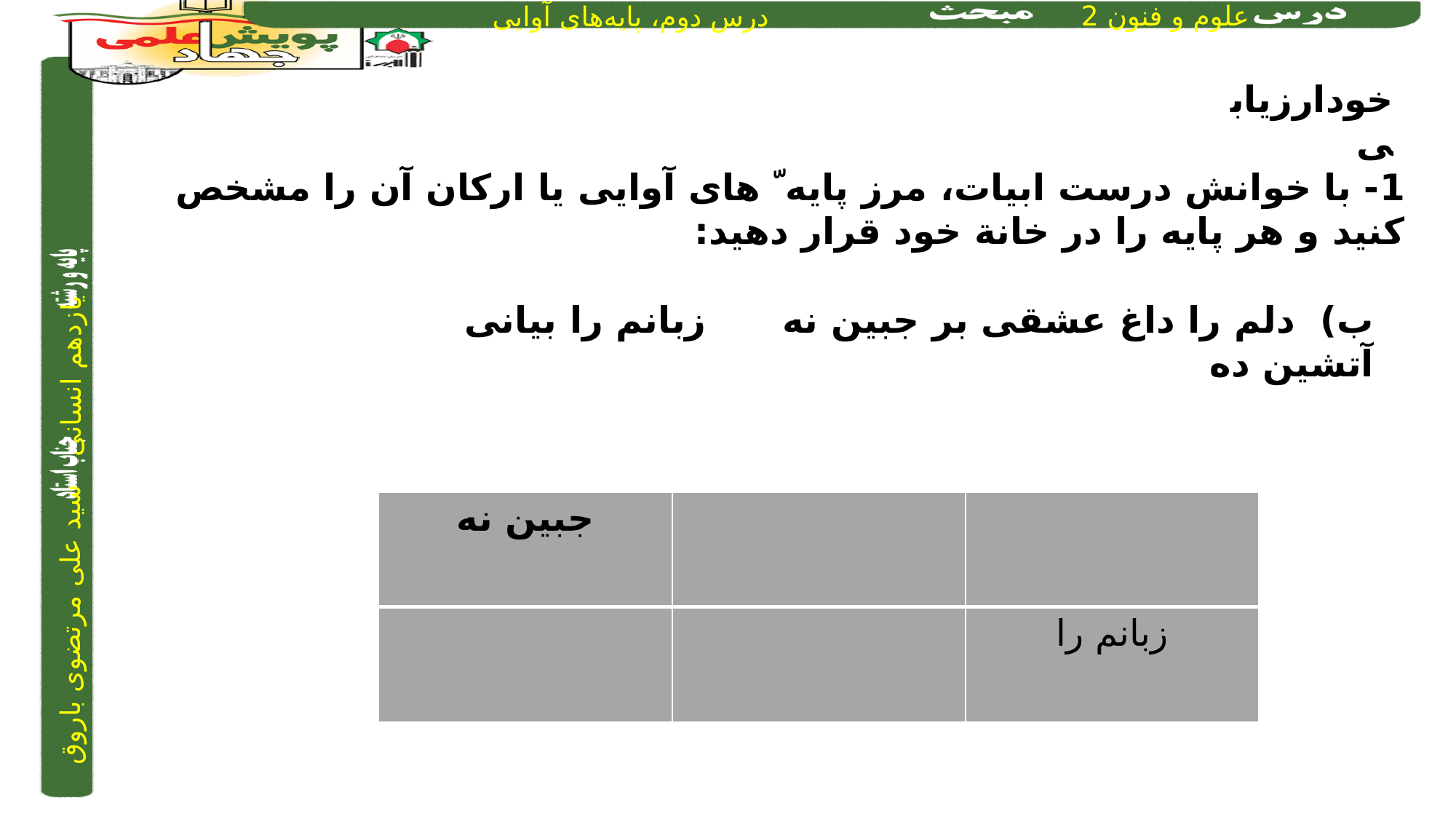

خودارزیابی
1- با خوانش درست ابیات، مرز پایه ّ های آوایی یا ارکان آن را مشخص کنید و هر پایه را در خانة خود قرار دهید:
ب)  دلم را داغ عشقی بر جبین نه		 زبانم را بیانی آتشین ده
| جبین نه |  |  |
| --- | --- | --- |
|  |  | زبانم را |